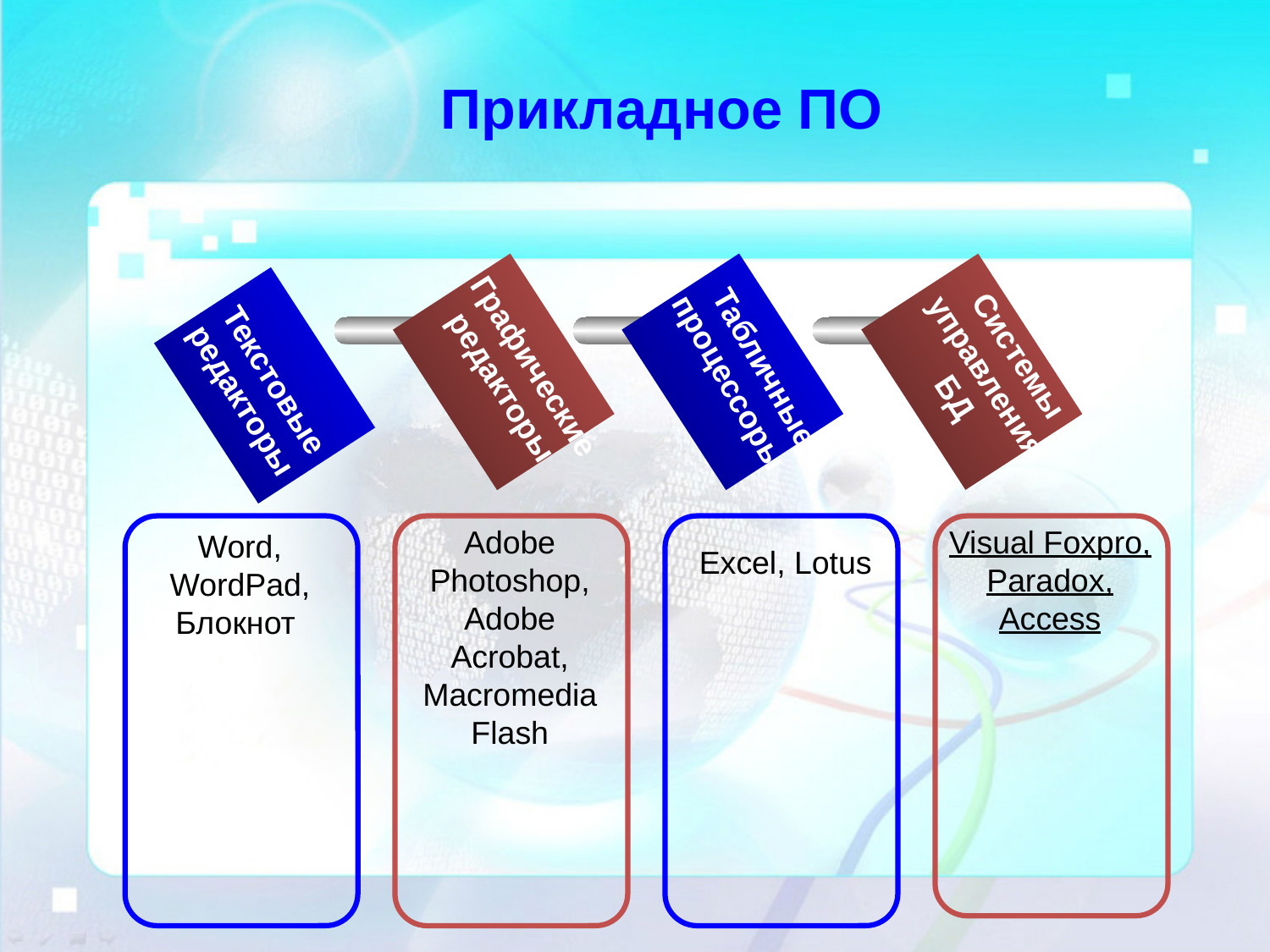

Прикладное ПО

Системы управления БД
Графические редакторы
Табличные процессоры
Текстовые редакторы

Adobe Photoshop, Adobe Acrobat, Macromedia Flash

Visual Foxpro, Paradox, Access
Word, WordPad, Блокнот
Excel, Lotus